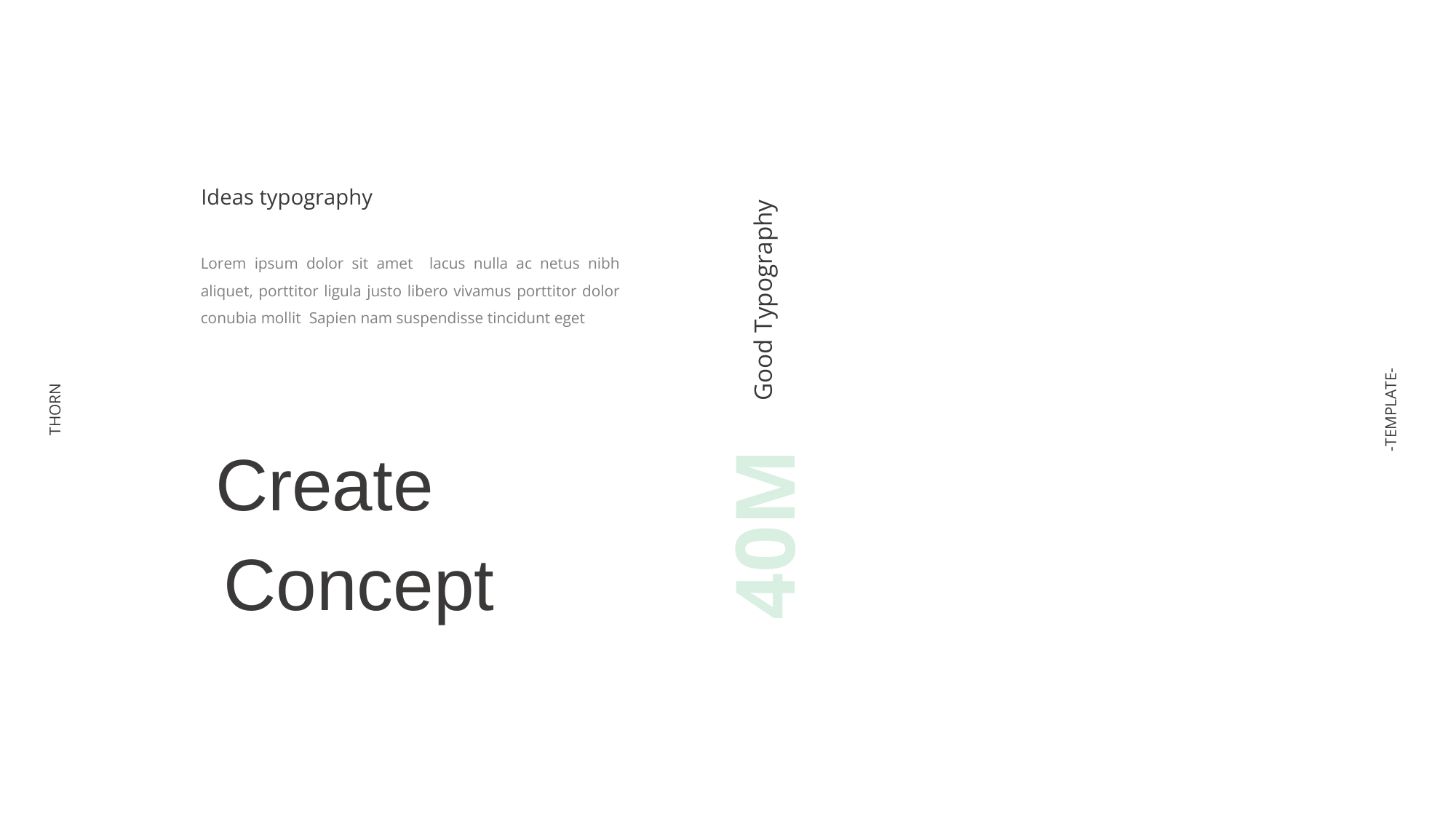

Ideas typography

Lorem ipsum dolor sit amet  lacus nulla ac netus nibh aliquet, porttitor ligula justo libero vivamus porttitor dolor conubia mollit  Sapien nam suspendisse tincidunt eget
Good Typography
-TEMPLATE-
THORN
Create
40M
Concept